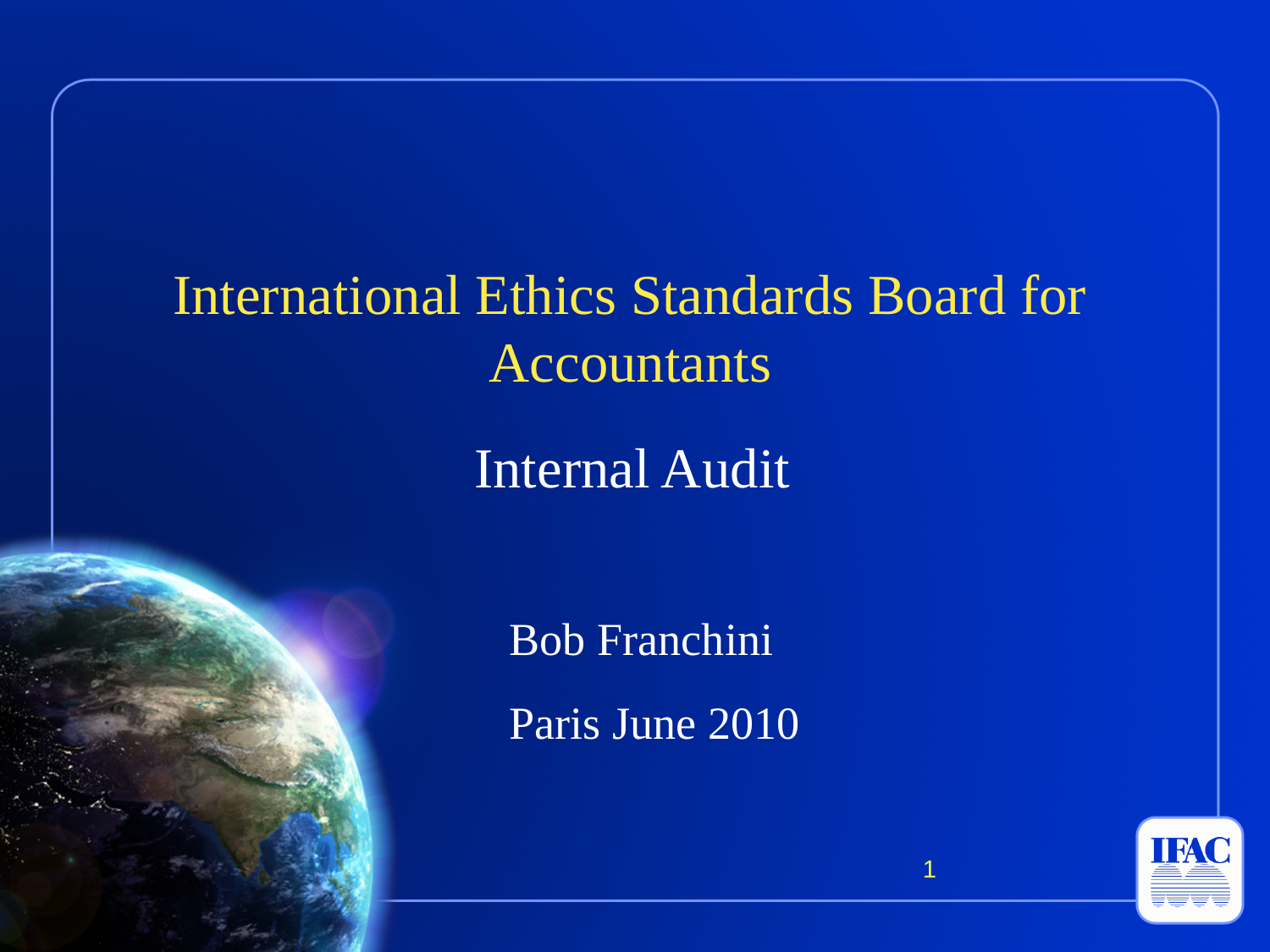

International Ethics Standards Board for Accountants
Internal Audit
Bob Franchini
Paris June 2010

1